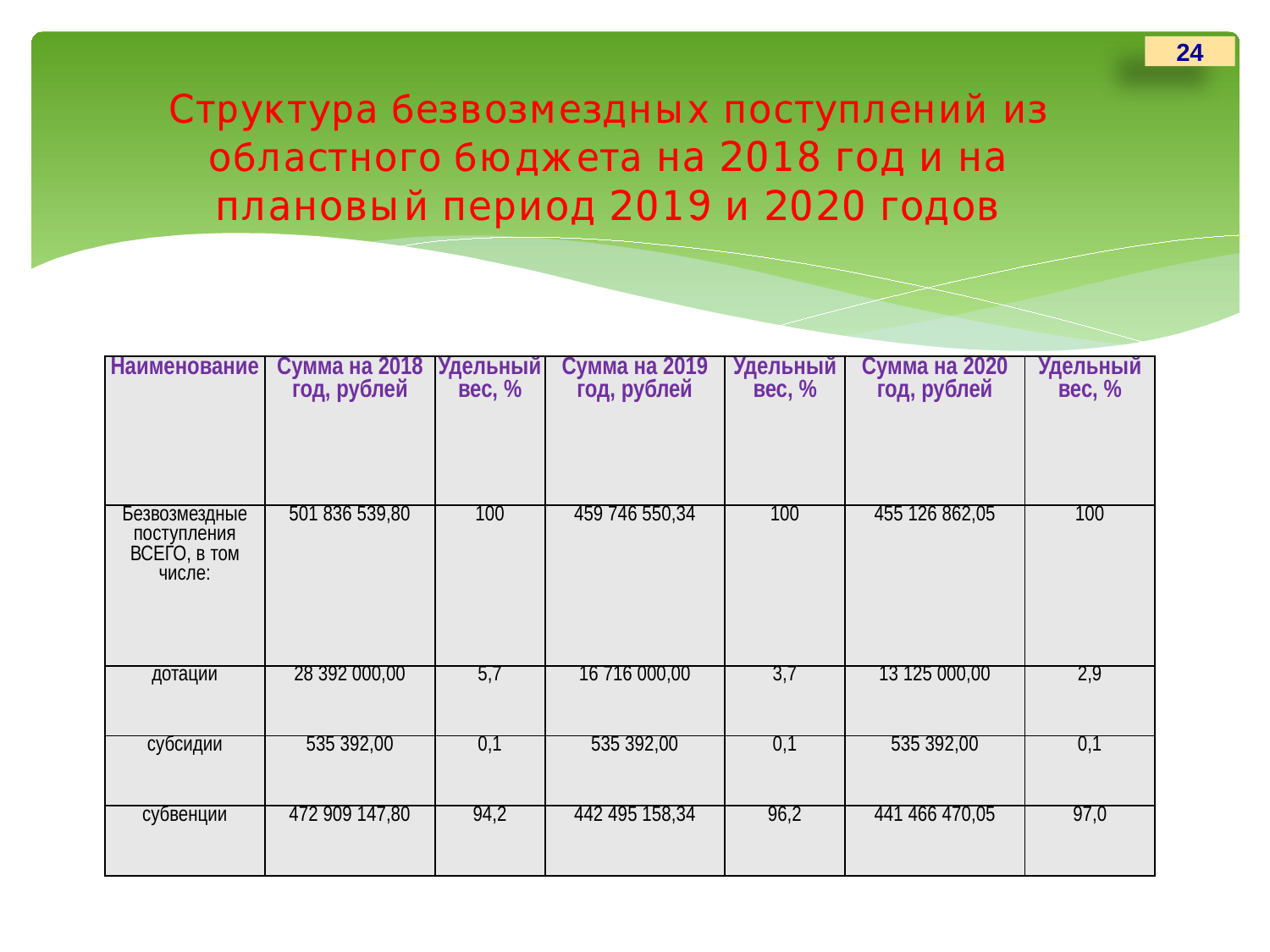

24
# Структура безвозмездных поступлений из областного бюджета на 2018 год и на плановый период 2019 и 2020 годов
| Наименование | Сумма на 2018 год, рублей | Удельный вес, % | Сумма на 2019 год, рублей | Удельный вес, % | Сумма на 2020 год, рублей | Удельный вес, % |
| --- | --- | --- | --- | --- | --- | --- |
| Безвозмездные поступления ВСЕГО, в том числе: | 501 836 539,80 | 100 | 459 746 550,34 | 100 | 455 126 862,05 | 100 |
| дотации | 28 392 000,00 | 5,7 | 16 716 000,00 | 3,7 | 13 125 000,00 | 2,9 |
| субсидии | 535 392,00 | 0,1 | 535 392,00 | 0,1 | 535 392,00 | 0,1 |
| субвенции | 472 909 147,80 | 94,2 | 442 495 158,34 | 96,2 | 441 466 470,05 | 97,0 |